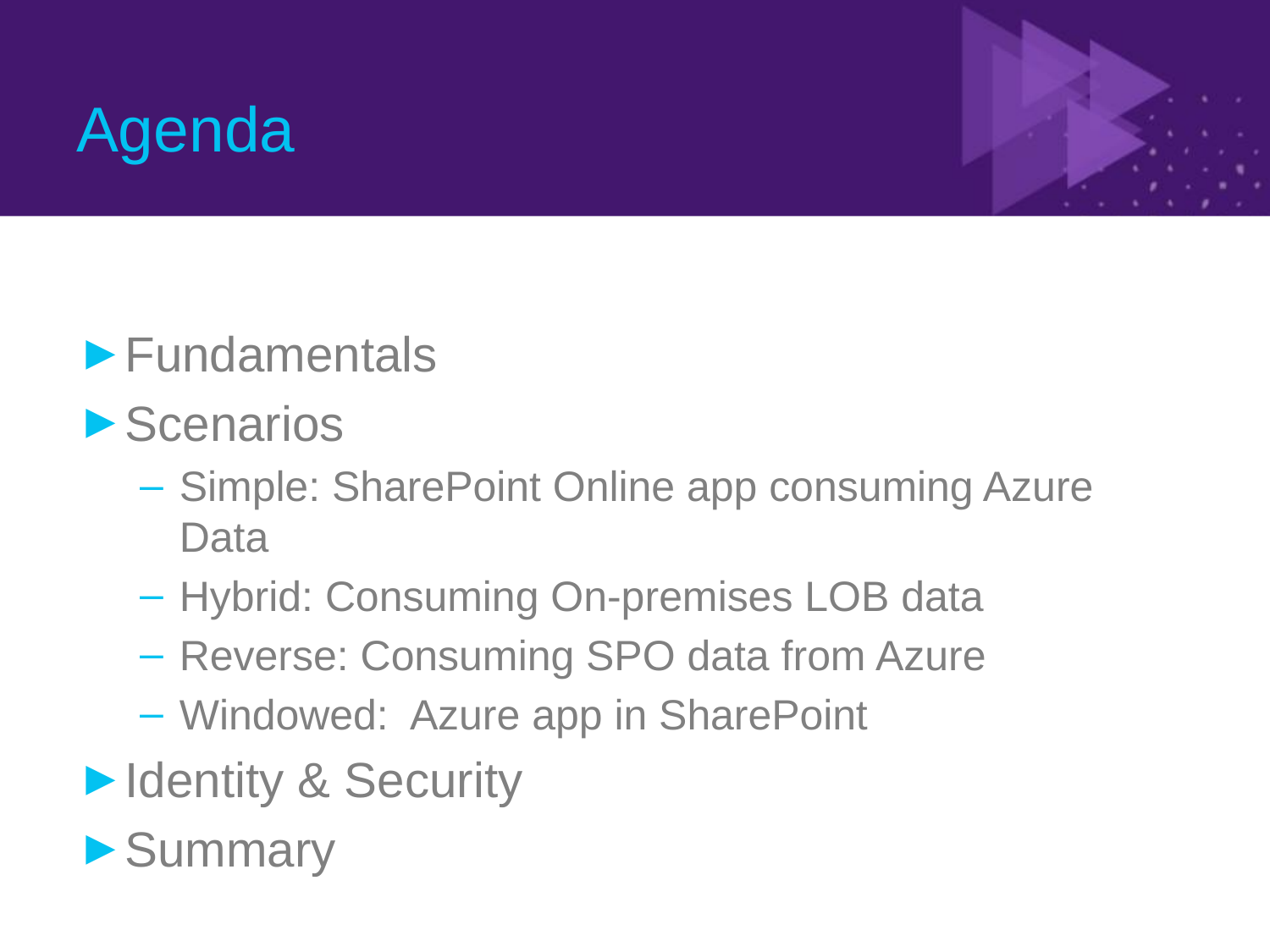

# Agenda
Fundamentals
Scenarios
Simple: SharePoint Online app consuming Azure Data
Hybrid: Consuming On-premises LOB data
Reverse: Consuming SPO data from Azure
Windowed:  Azure app in SharePoint
Identity & Security
Summary